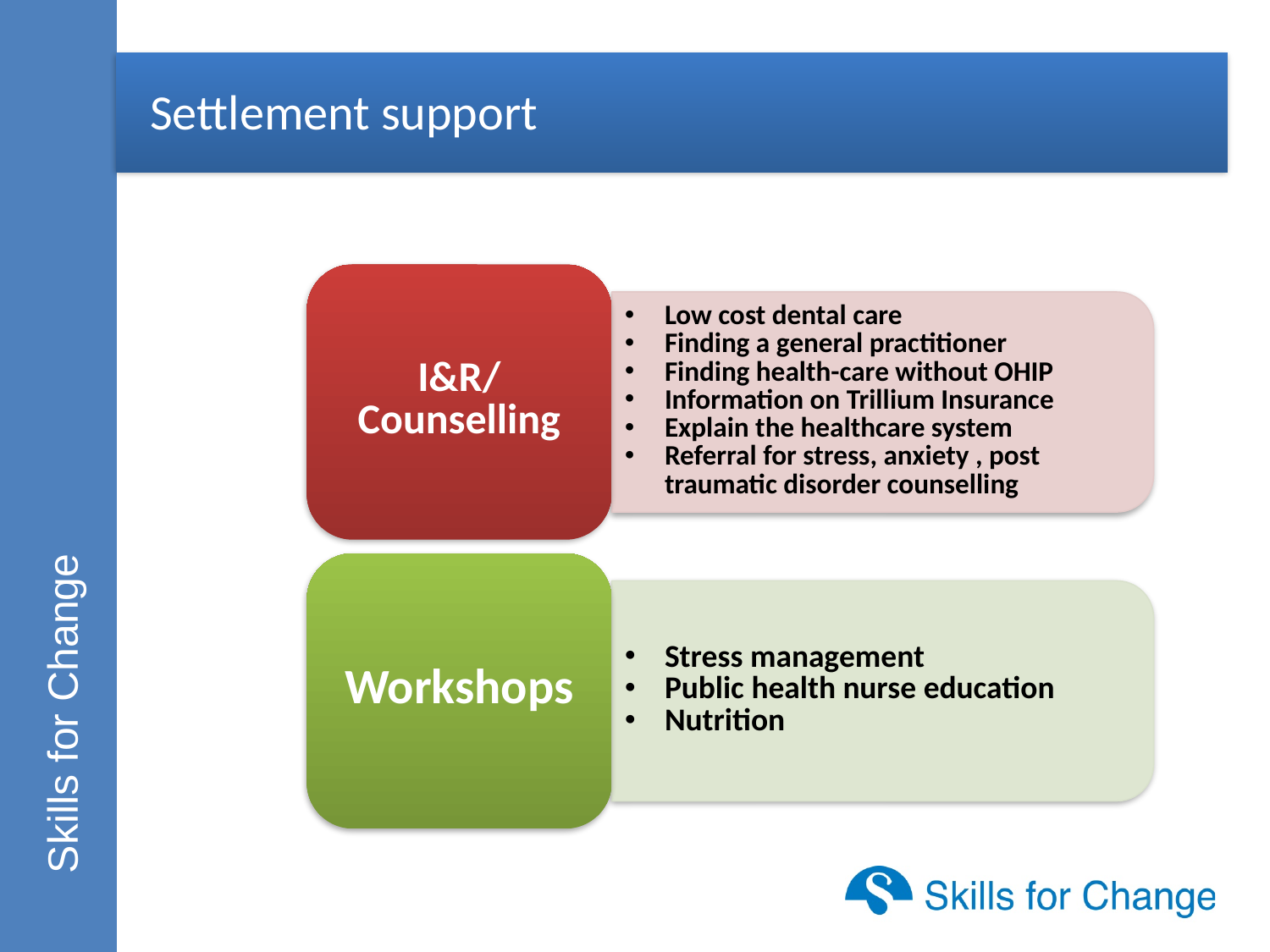

Settlement support

I&R/
Counselling
Low cost dental care
Workshops
Stress management
Finding a general practitioner
Finding health-care without OHIP
Information on Trillium Insurance
Explain the healthcare system
Referral for stress, anxiety , post traumatic disorder counselling
Public health nurse education
Nutrition

Skills for Change